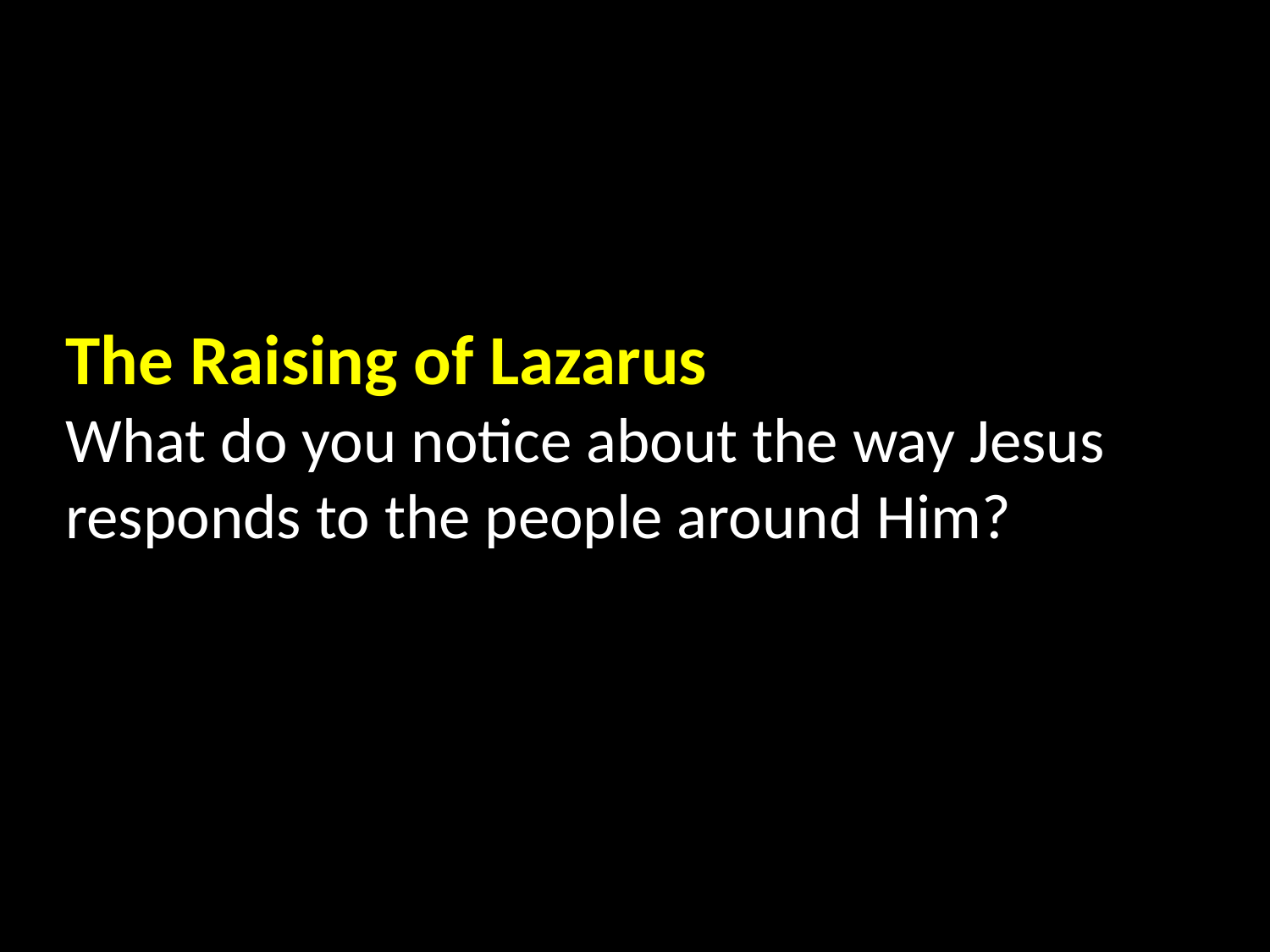

# The Raising of Lazarus What do you notice about the way Jesus responds to the people around Him?